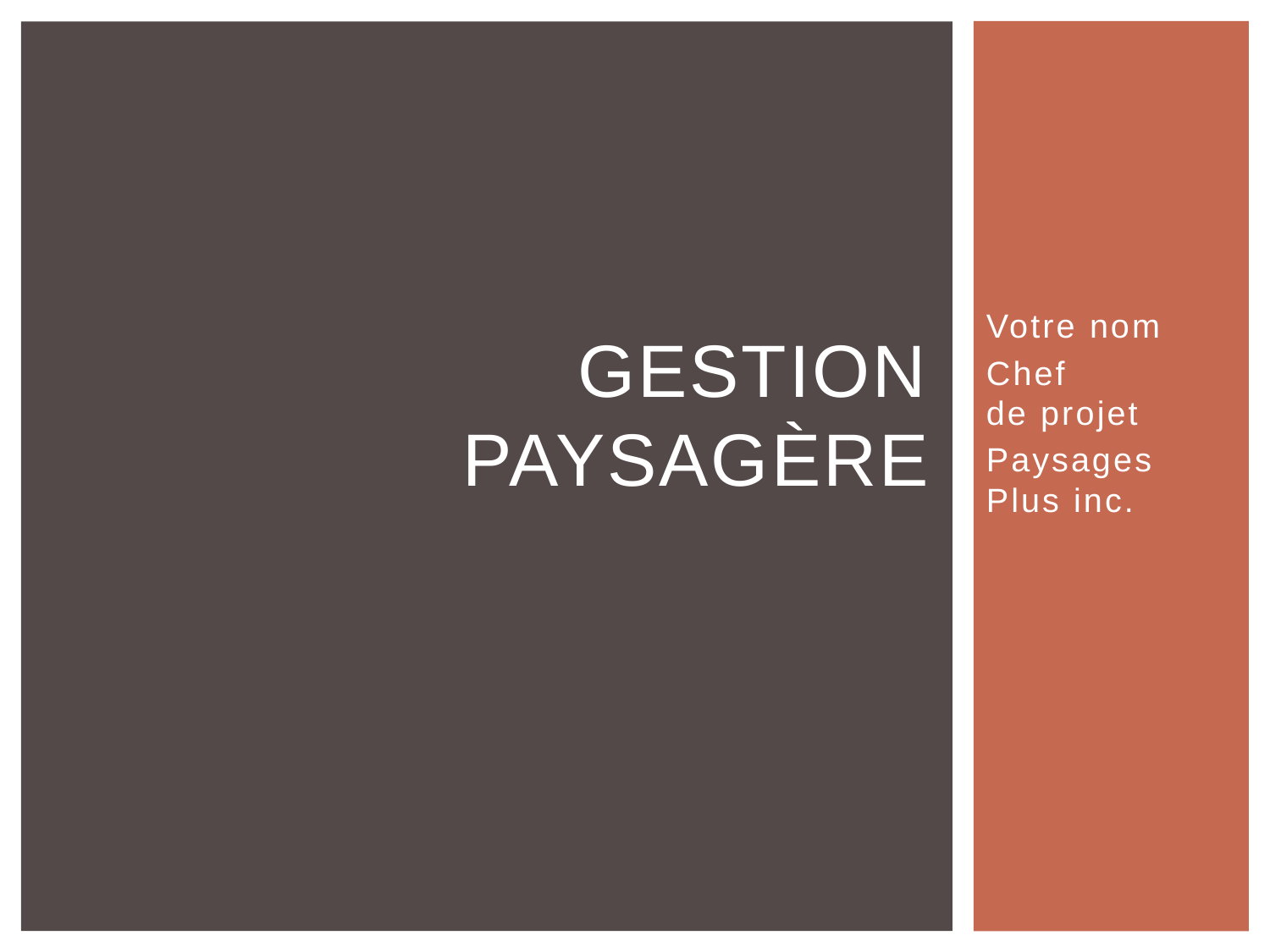

# Gestion paysagère
Votre nom
Chef
de projet
Paysages
Plus inc.